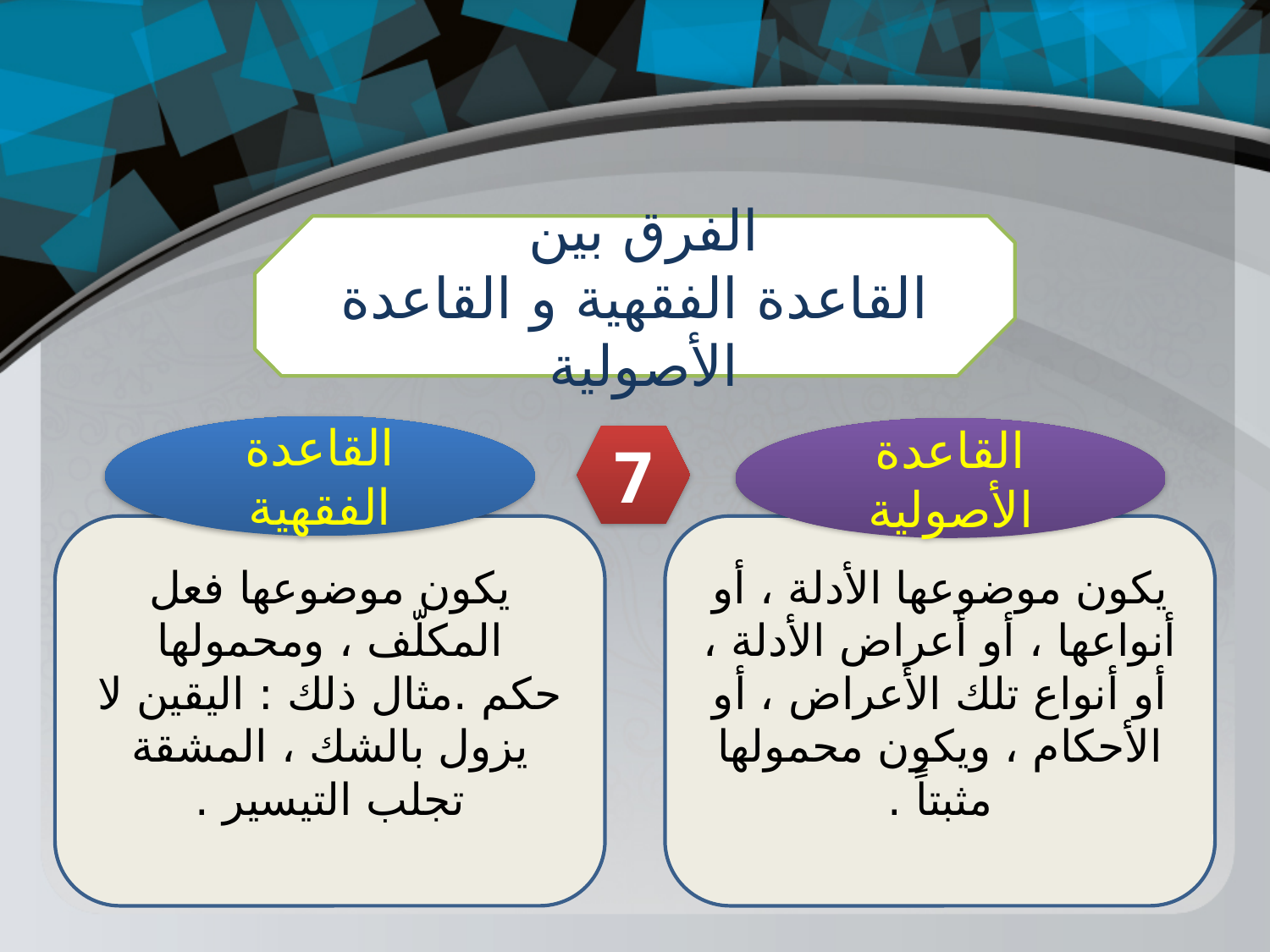

الفرق بين
القاعدة الفقهية و القاعدة الأصولية
القاعدة الفقهية
القاعدة الأصولية
7
يكون موضوعها فعل المكلّف ، ومحمولها حكم .مثال ذلك : اليقين لا يزول بالشك ، المشقة تجلب التيسير .

يكون موضوعها الأدلة ، أو أنواعها ، أو أعراض الأدلة ، أو أنواع تلك الأعراض ، أو الأحكام ، ويكون محمولها مثبتاً .